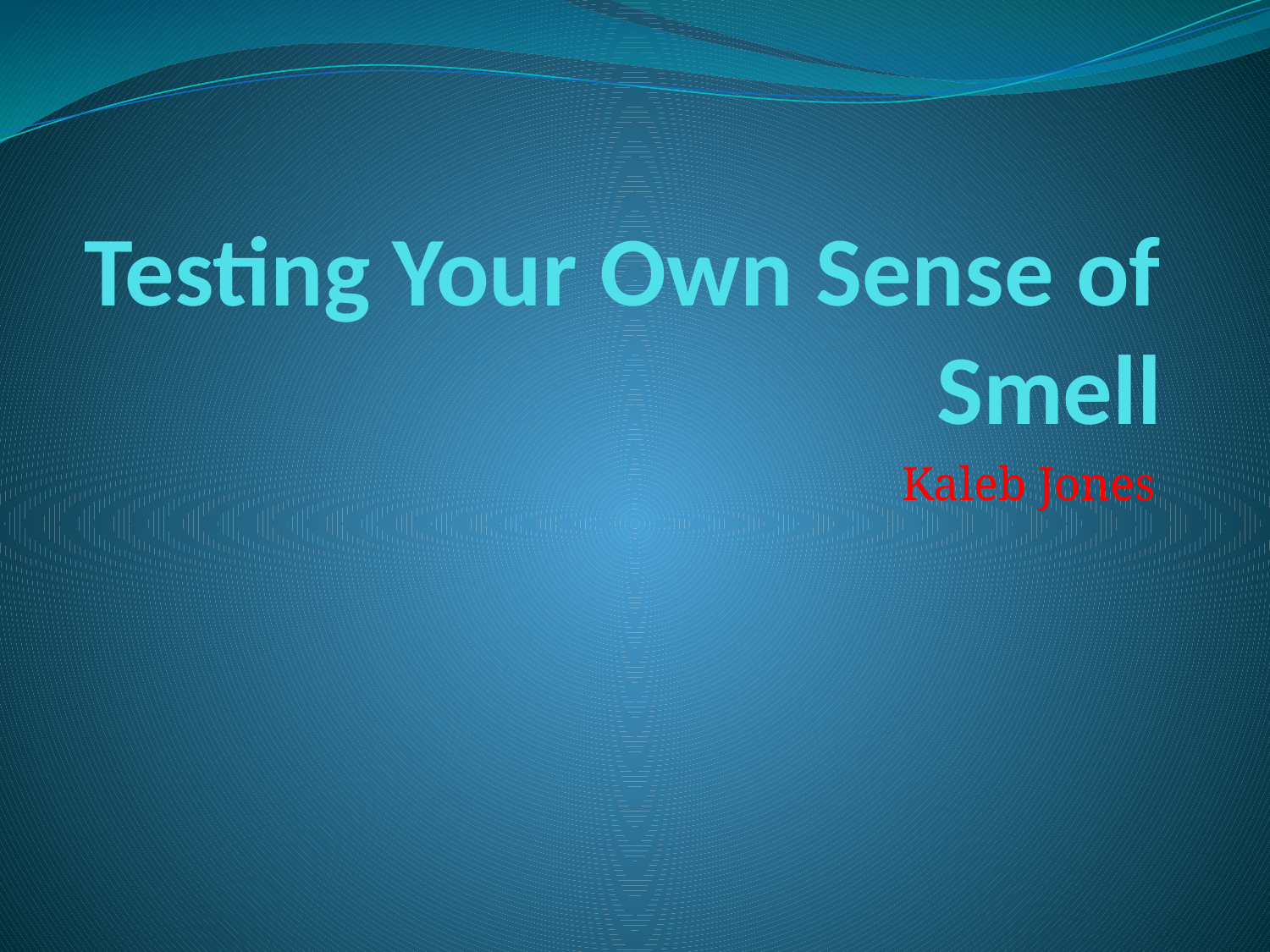

# Testing Your Own Sense of Smell
Kaleb Jones